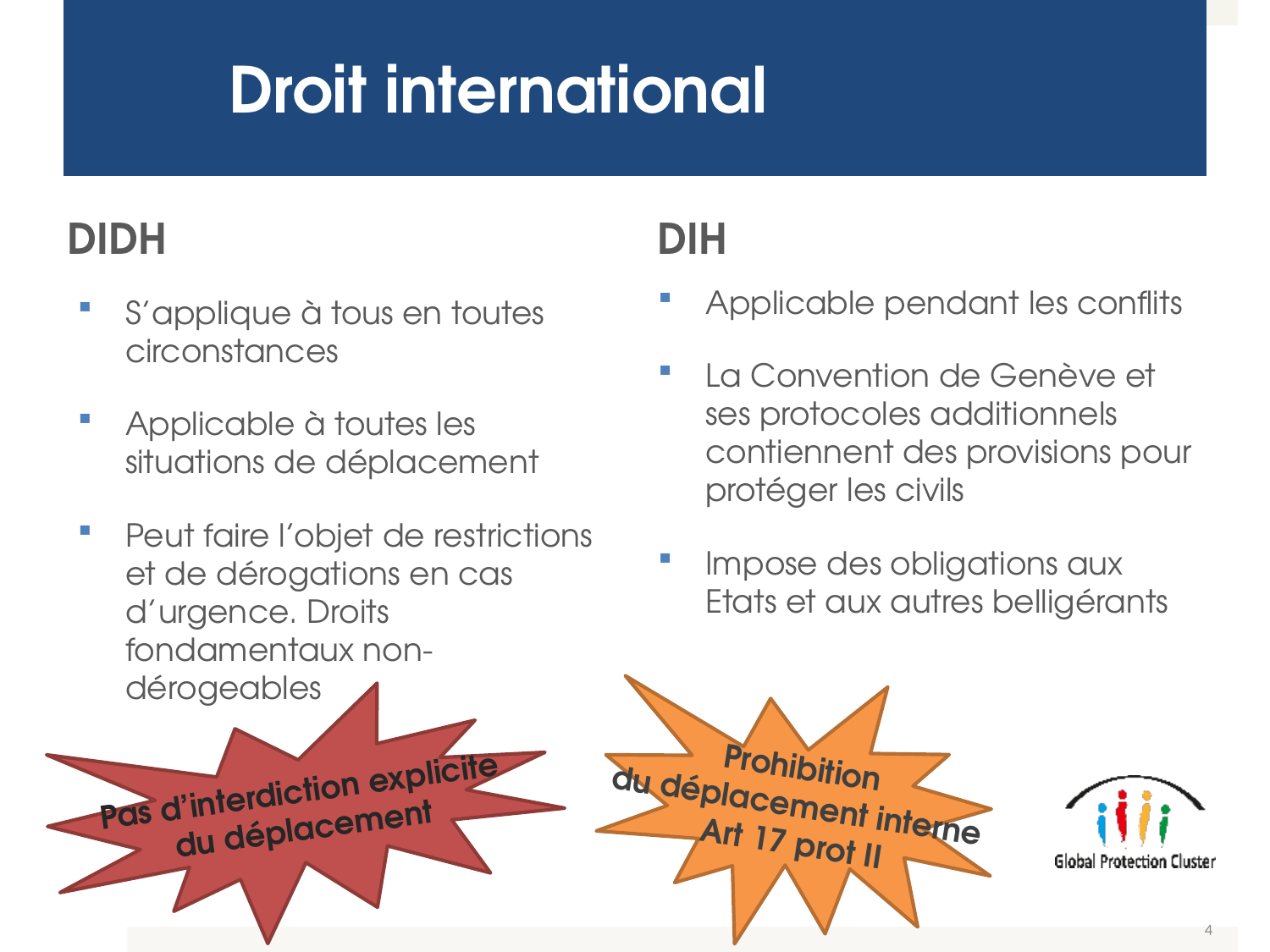

# Droit international
DIDH
DIH
Applicable pendant les conflits
La Convention de Genève et ses protocoles additionnels contiennent des provisions pour protéger les civils
Impose des obligations aux Etats et aux autres belligérants
S’applique à tous en toutes circonstances
Applicable à toutes les situations de déplacement
Peut faire l’objet de restrictions et de dérogations en cas d’urgence. Droits fondamentaux non-dérogeables
Prohibition
du déplacement interne
Art 17 prot II
Pas d’interdiction explicite
du déplacement